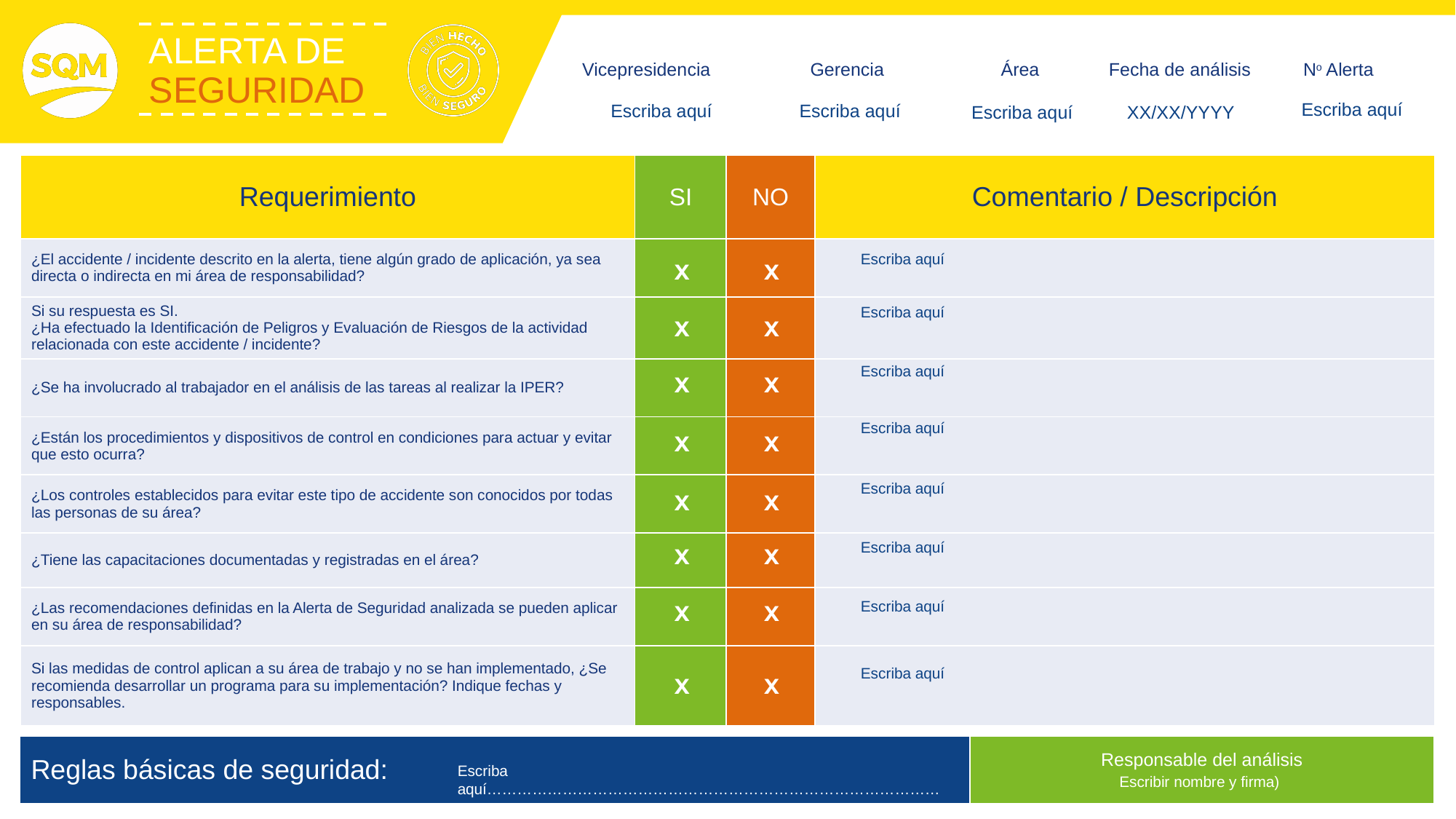

Escriba aquí
Escriba aquí
Escriba aquí

XX/XX/YYYY
Escriba aquí

Escriba aquí

X
X
Escriba aquí
X
X
Escriba aquí
X
X
Escriba aquí
X
X
Escriba aquí
X
X
Escriba aquí
X
X
Escriba aquí
X
X
Escriba aquí
X
X
Escriba aquí……………………………………………………………………………………………………
Escribir nombre y firma)